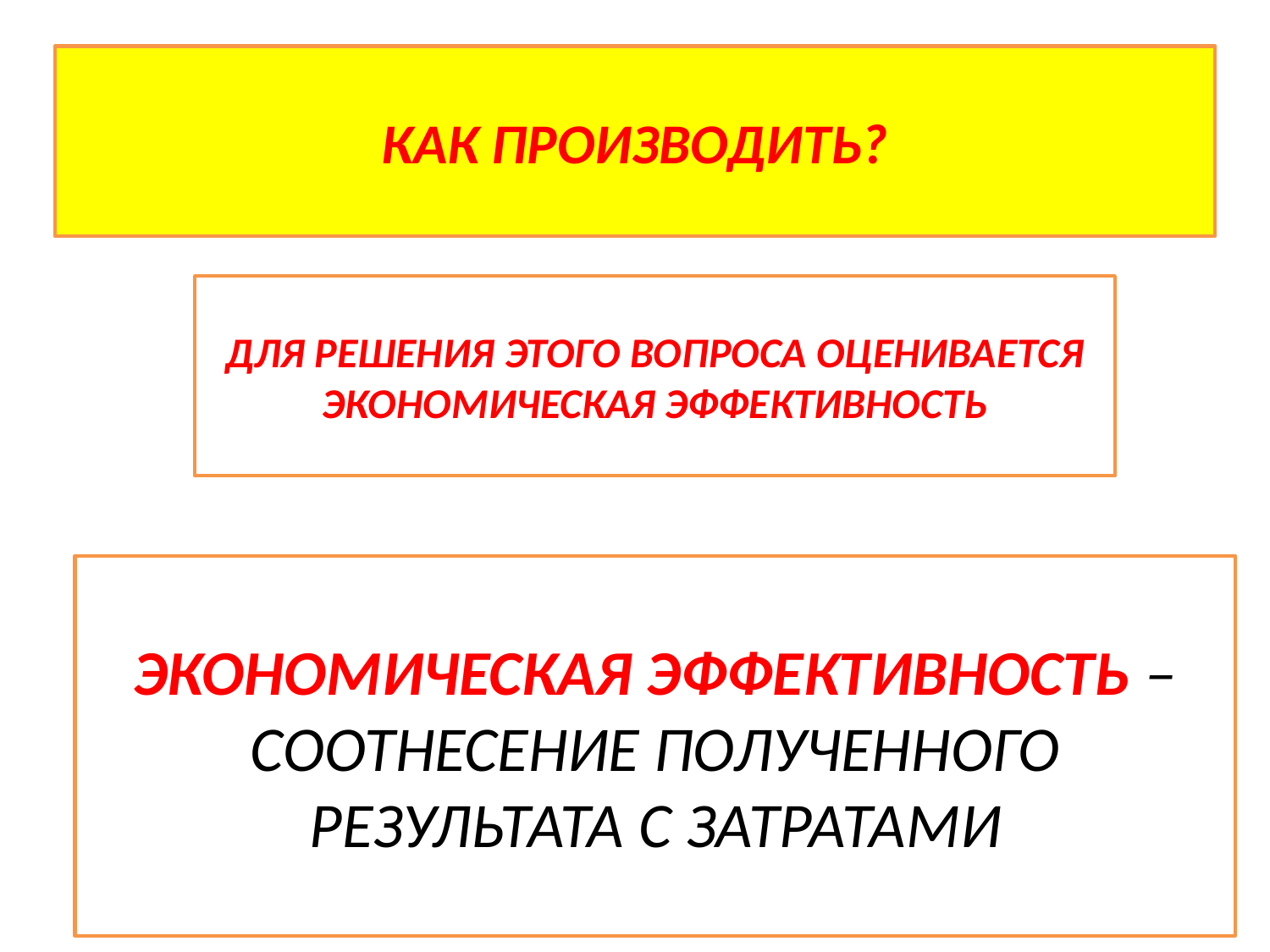

КАК ПРОИЗВОДИТЬ?
ДЛЯ РЕШЕНИЯ ЭТОГО ВОПРОСА ОЦЕНИВАЕТСЯ ЭКОНОМИЧЕСКАЯ ЭФФЕКТИВНОСТЬ
ЭКОНОМИЧЕСКАЯ ЭФФЕКТИВНОСТЬ – СООТНЕСЕНИЕ ПОЛУЧЕННОГО РЕЗУЛЬТАТА С ЗАТРАТАМИ